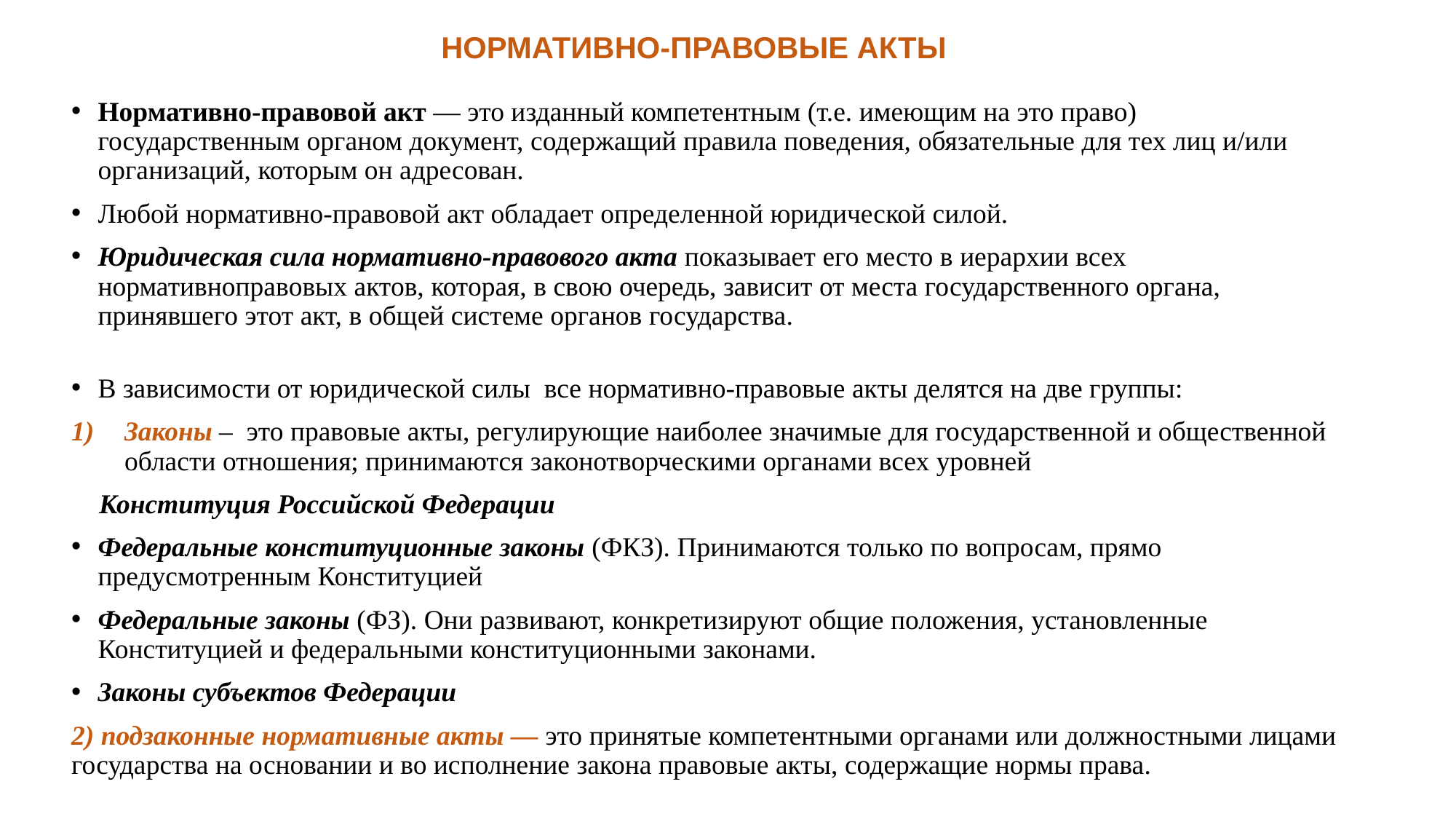

# НОРМАТИВНО-ПРАВОВЫЕ АКТЫ
Нормативно-правовой акт — это изданный компетентным (т.е. имеющим на это право) государственным органом документ, содержащий правила поведения, обязательные для тех лиц и/или организаций, которым он адресован.
Любой нормативно-правовой акт обладает определенной юридической силой.
Юридическая сила нормативно-правового акта показывает его место в иерархии всех нормативноправовых актов, которая, в свою очередь, зависит от места государственного органа, принявшего этот акт, в общей системе органов государства.

В зависимости от юридической силы  все нормативно-правовые акты делятся на две группы:
Законы –  это правовые акты, регулирующие наиболее значимые для государственной и общественной области отношения; принимаются законотворческими органами всех уровней
    Конституция Российской Федерации
Федеральные конституционные законы (ФКЗ). Принимаются только по вопросам, прямо предусмотренным Конституцией
Федеральные законы (ФЗ). Они развивают, конкретизируют общие положения, установленные Конституцией и федеральными конституционными законами.
Законы субъектов Федерации
2) подзаконные нормативные акты — это принятые компетентными органами или должностными лицами государства на основании и во исполнение закона правовые акты, содержащие нормы права.